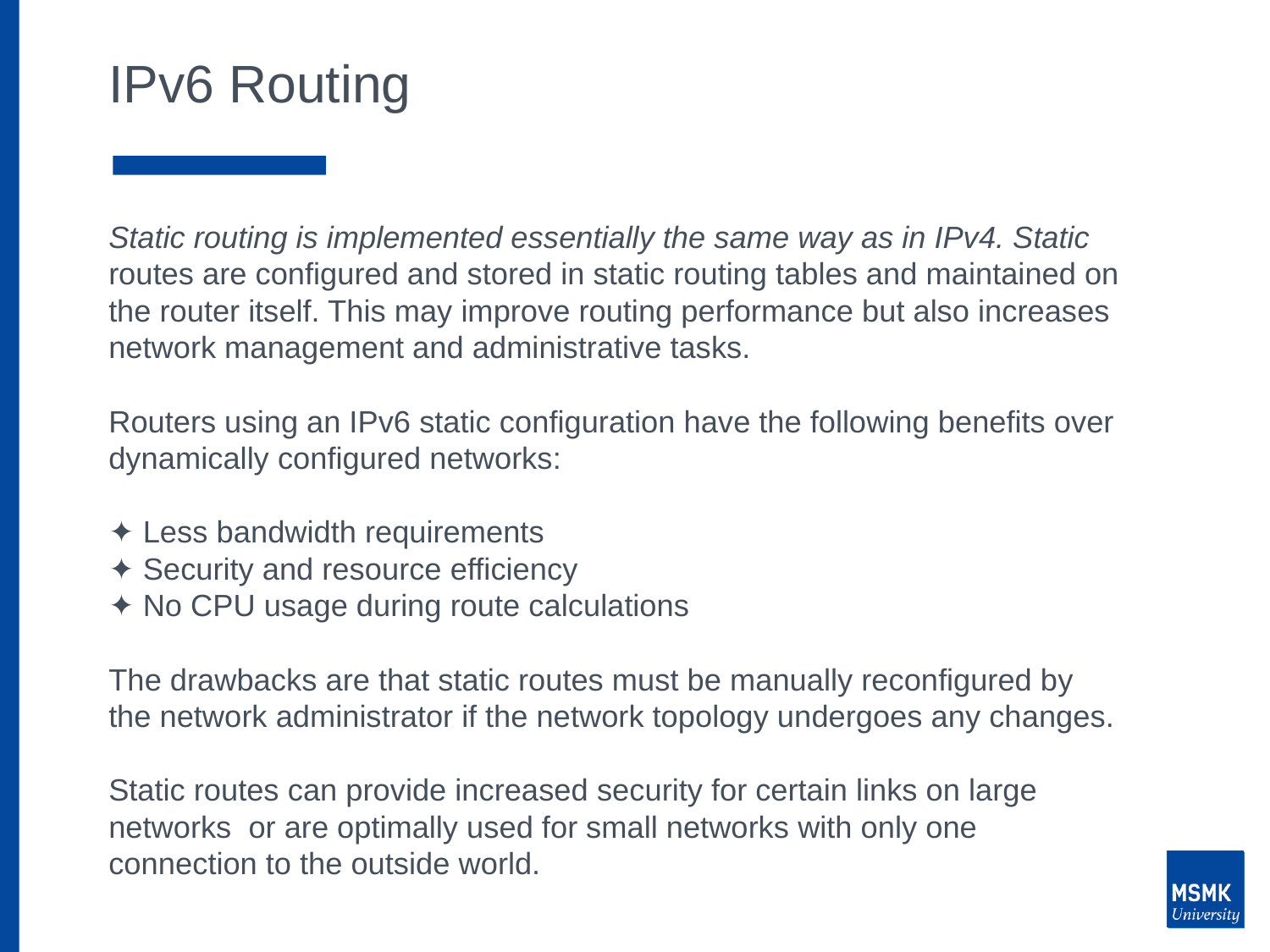

# IPv6 Routing
Static routing is implemented essentially the same way as in IPv4. Static
routes are configured and stored in static routing tables and maintained on the router itself. This may improve routing performance but also increases network management and administrative tasks.

Routers using an IPv6 static configuration have the following benefits over dynamically configured networks:

✦ Less bandwidth requirements
✦ Security and resource efficiency
✦ No CPU usage during route calculations

The drawbacks are that static routes must be manually reconfigured by
the network administrator if the network topology undergoes any changes.

Static routes can provide increased security for certain links on large networks  or are optimally used for small networks with only one connection to the outside world.